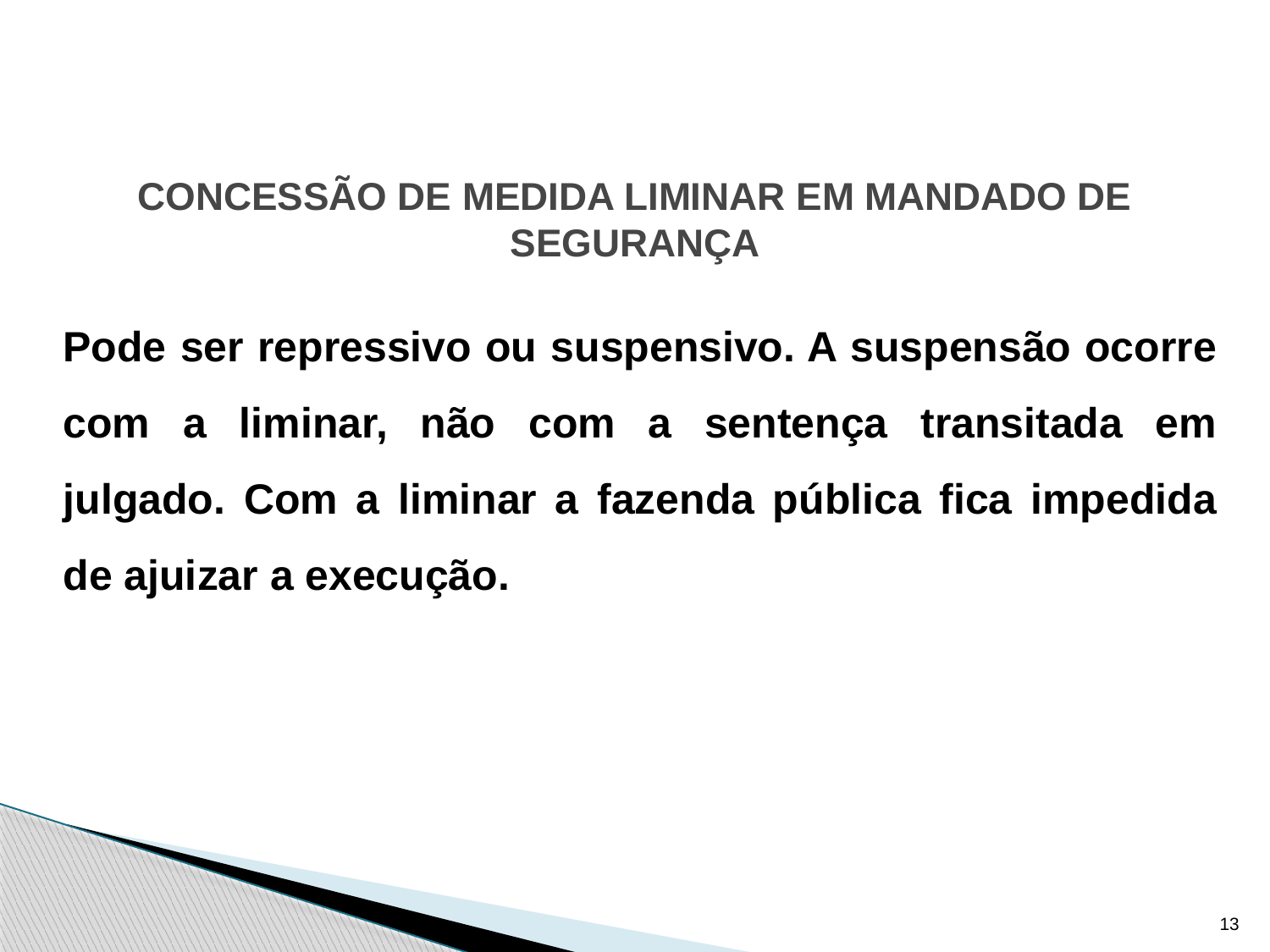

# CONCESSÃO DE MEDIDA LIMINAR EM MANDADO DE SEGURANÇA
	Pode ser repressivo ou suspensivo. A suspensão ocorre com a liminar, não com a sentença transitada em julgado. Com a liminar a fazenda pública fica impedida de ajuizar a execução.

13